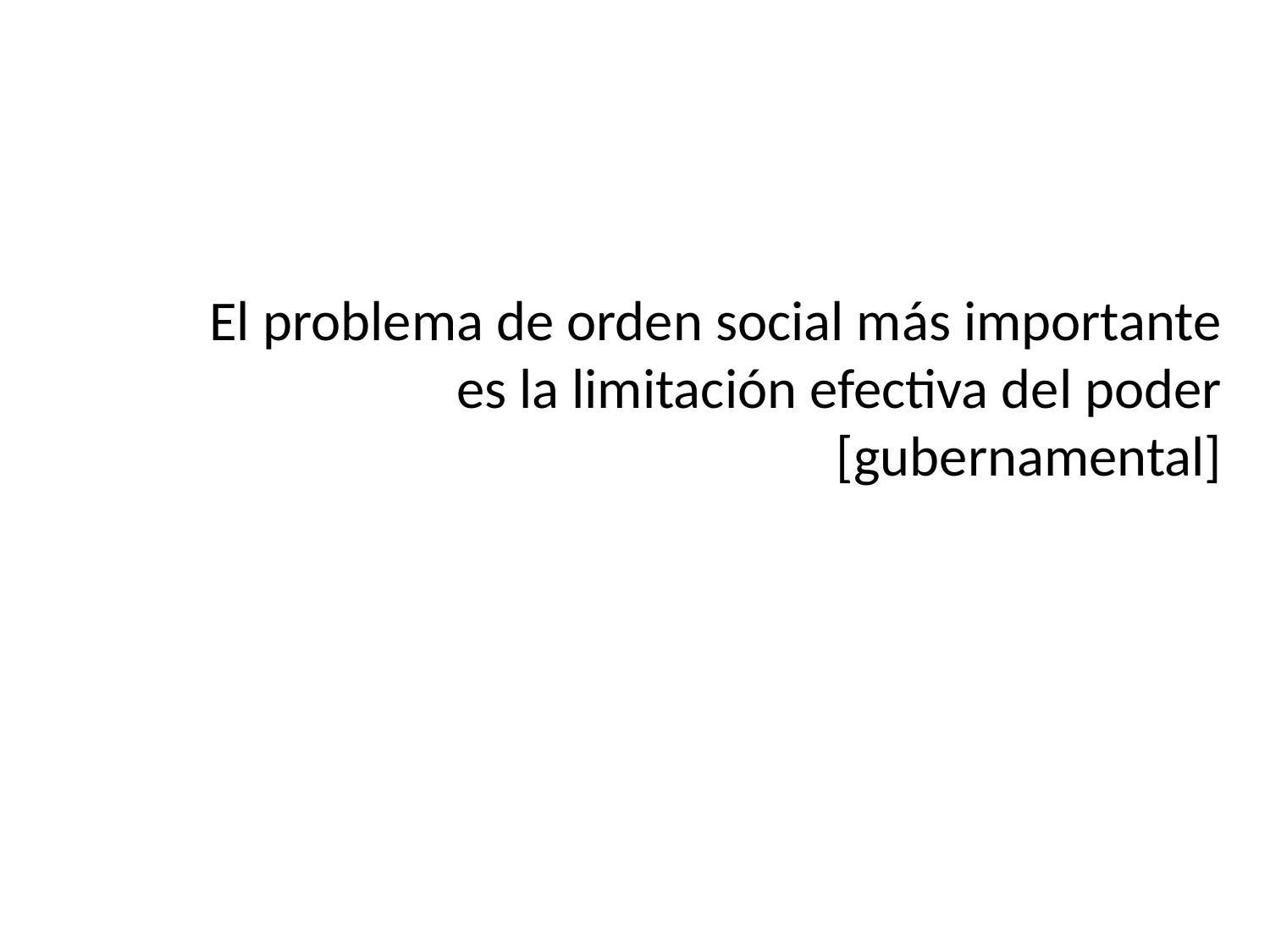

# El problema de orden social más importante es la limitación efectiva del poder [gubernamental]